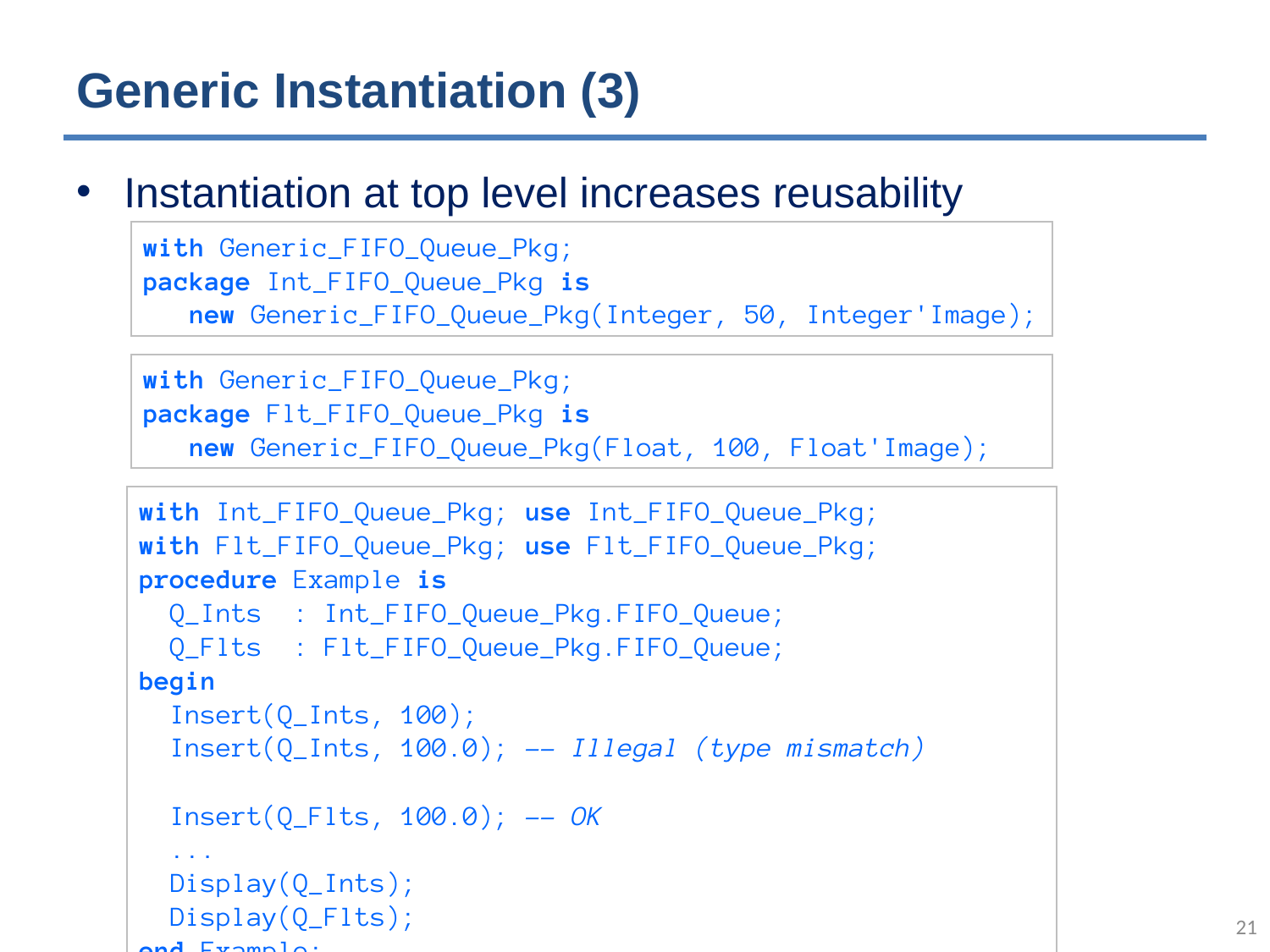

# Generic Instantiation (3)
Instantiation at top level increases reusability

with Generic_FIFO_Queue_Pkg;
package Int_FIFO_Queue_Pkg is
   new Generic_FIFO_Queue_Pkg(Integer, 50, Integer'Image);
with Generic_FIFO_Queue_Pkg;
package Flt_FIFO_Queue_Pkg is
   new Generic_FIFO_Queue_Pkg(Float, 100, Float'Image);
with Int_FIFO_Queue_Pkg; use Int_FIFO_Queue_Pkg;
with Flt_FIFO_Queue_Pkg; use Flt_FIFO_Queue_Pkg;
procedure Example is
  Q_Ints  : Int_FIFO_Queue_Pkg.FIFO_Queue;
  Q_Flts  : Flt_FIFO_Queue_Pkg.FIFO_Queue;
begin
  Insert(Q_Ints, 100);
  Insert(Q_Ints, 100.0); -- Illegal (type mismatch)
  Insert(Q_Flts, 100.0); -- OK
  ...
  Display(Q_Ints);
  Display(Q_Flts);
end Example;
21